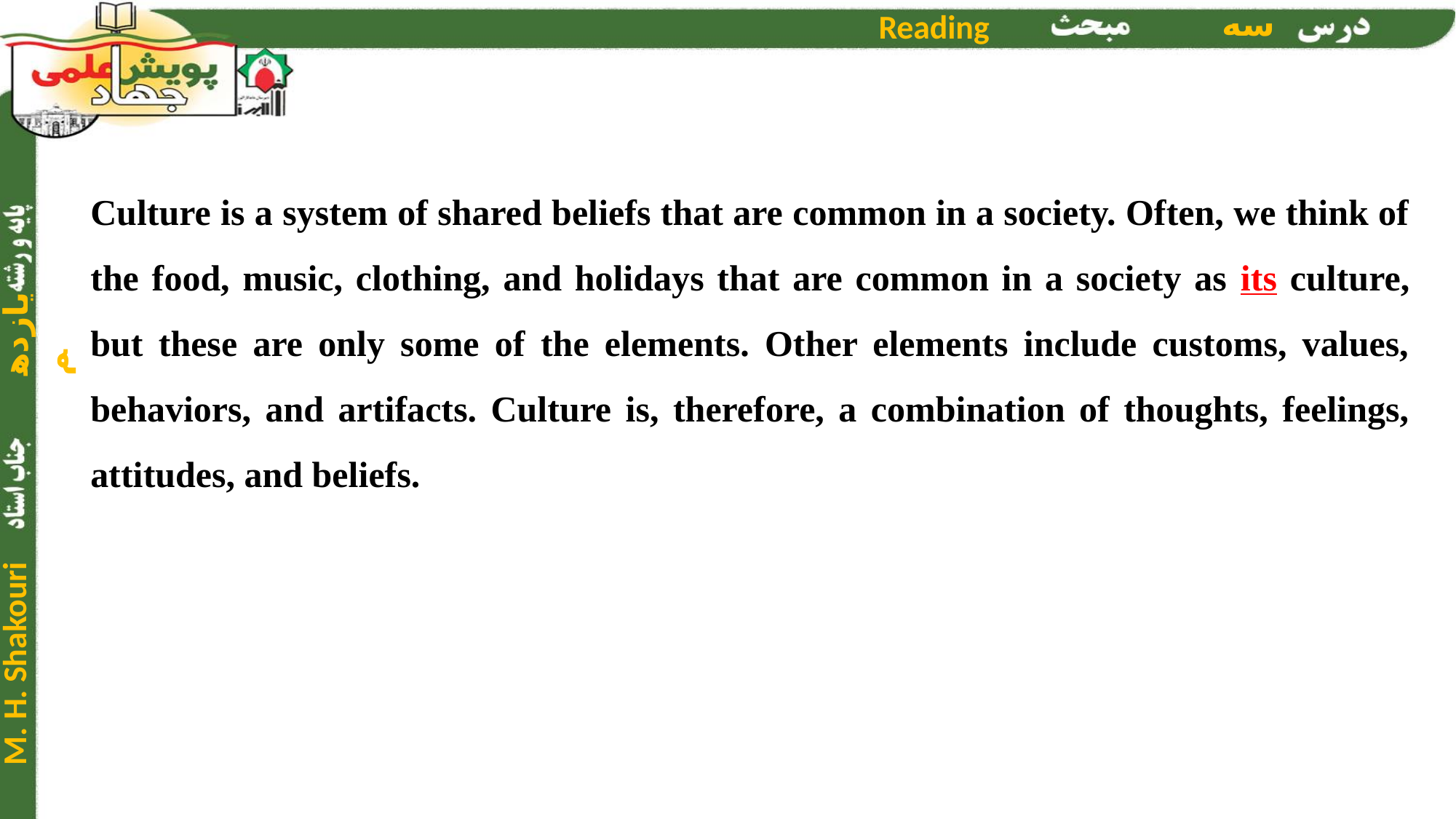

Culture is a system of shared beliefs that are common in a society. Often, we think of the food, music, clothing, and holidays that are common in a society as its culture, but these are only some of the elements. Other elements include customs, values, behaviors, and artifacts. Culture is, therefore, a combination of thoughts, feelings, attitudes, and beliefs.